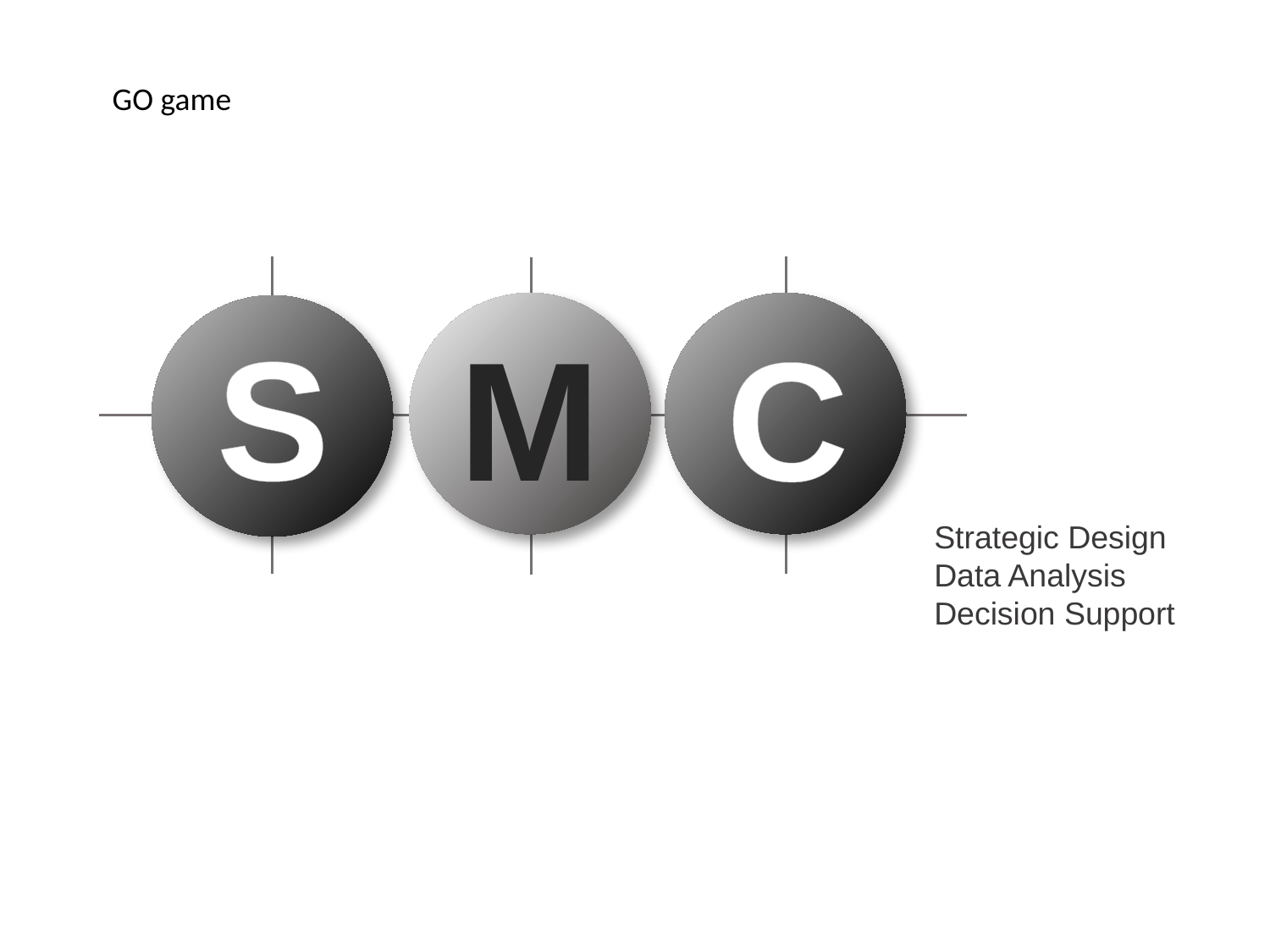

GO game
M

S
C
Strategic Design
Data Analysis
Decision Support